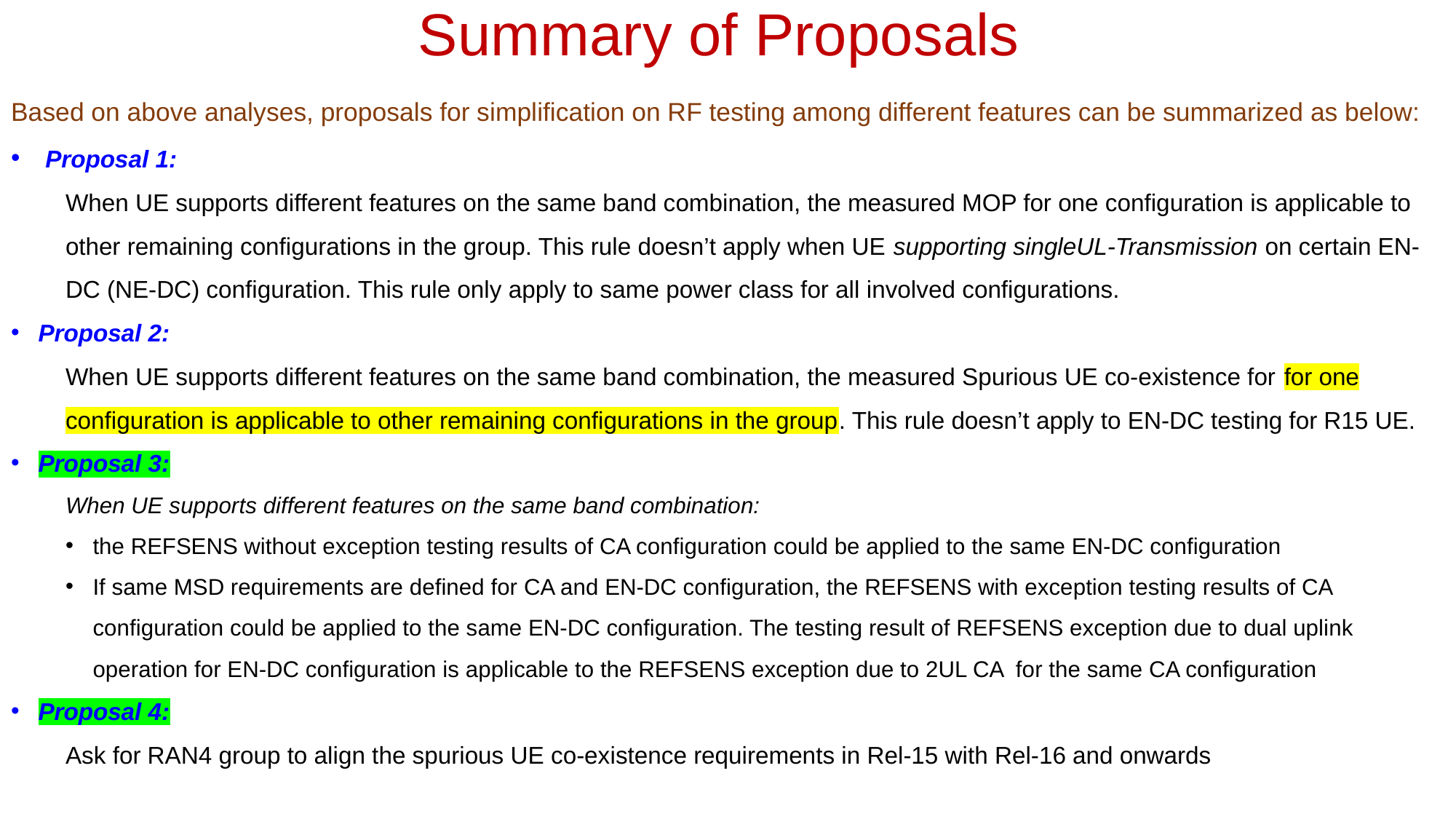

# Summary of Proposals
Based on above analyses, proposals for simplification on RF testing among different features can be summarized as below:
 Proposal 1:
When UE supports different features on the same band combination, the measured MOP for one configuration is applicable to other remaining configurations in the group. This rule doesn’t apply when UE supporting singleUL-Transmission on certain EN-DC (NE-DC) configuration. This rule only apply to same power class for all involved configurations.
Proposal 2:
When UE supports different features on the same band combination, the measured Spurious UE co-existence for for one configuration is applicable to other remaining configurations in the group. This rule doesn’t apply to EN-DC testing for R15 UE.
Proposal 3:
When UE supports different features on the same band combination:
the REFSENS without exception testing results of CA configuration could be applied to the same EN-DC configuration
If same MSD requirements are defined for CA and EN-DC configuration, the REFSENS with exception testing results of CA configuration could be applied to the same EN-DC configuration. The testing result of REFSENS exception due to dual uplink operation for EN-DC configuration is applicable to the REFSENS exception due to 2UL CA  for the same CA configuration
Proposal 4:
Ask for RAN4 group to align the spurious UE co-existence requirements in Rel-15 with Rel-16 and onwards